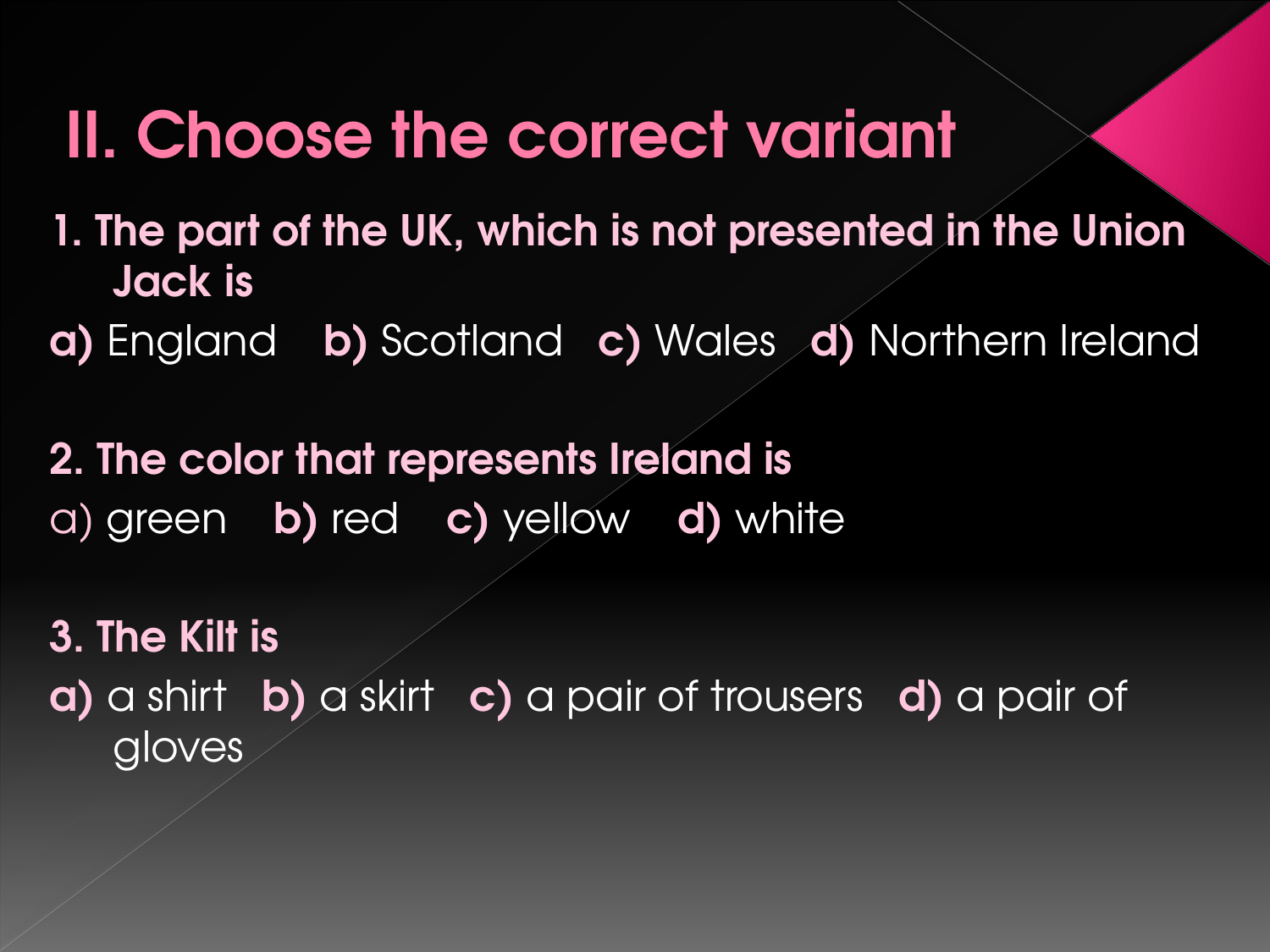

# II. Choose the correct variant
1. The part of the UK, which is not presented in the Union Jack is
a) England    b) Scotland   c) Wales   d) Northern Ireland

2. The color that represents Ireland is
a) green    b) red    c) yellow    d) white

3. The Kilt is
a) a shirt   b) a skirt   c) a pair of trousers   d) a pair of gloves